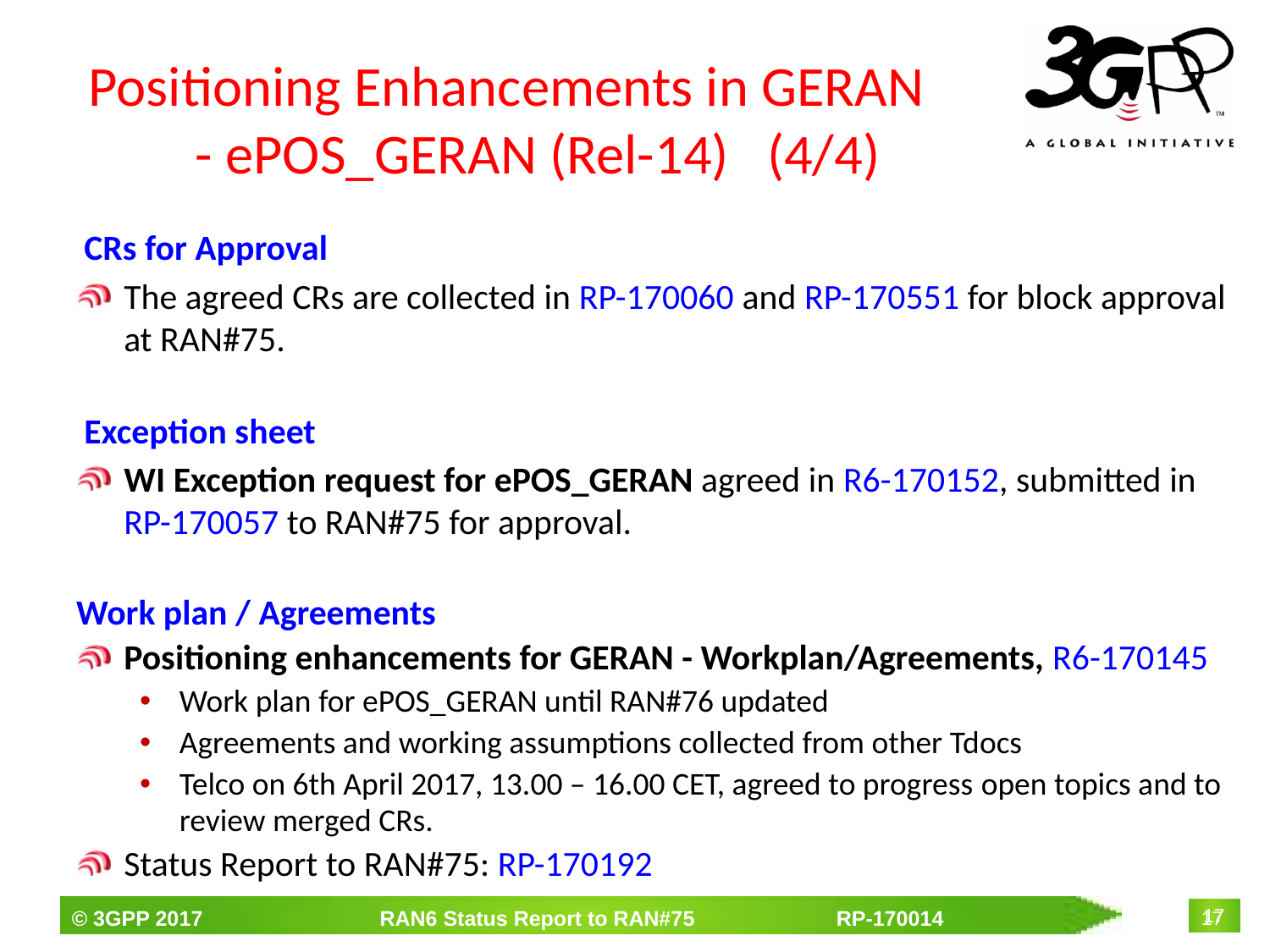

# Positioning Enhancements in GERAN      - ePOS_GERAN (Rel-14)   (4/4)
CRs for Approval
The agreed CRs are collected in RP-170060 and RP-170551 for block approval at RAN#75.

Exception sheet
WI Exception request for ePOS_GERAN agreed in R6-170152, submitted in RP-170057 to RAN#75 for approval.

Work plan / Agreements
Positioning enhancements for GERAN - Workplan/Agreements, R6-170145
Work plan for ePOS_GERAN until RAN#76 updated
Agreements and working assumptions collected from other Tdocs
Telco on 6th April 2017, 13.00 – 16.00 CET, agreed to progress open topics and to review merged CRs.
Status Report to RAN#75: RP-170192
17